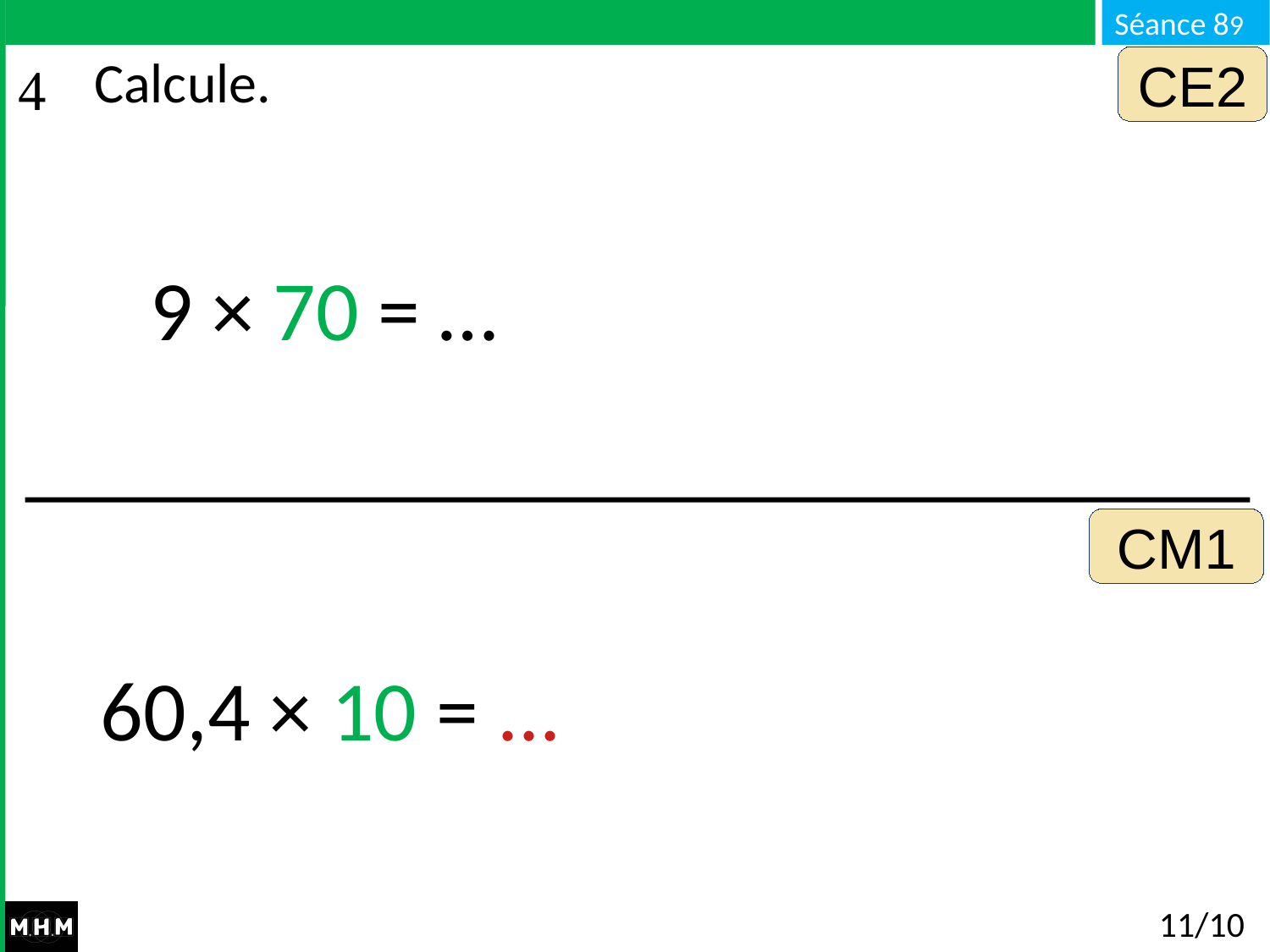

CE2
# Calcule.
9 × 70 = …

CM1
60,4 × 10 = ...
11/10